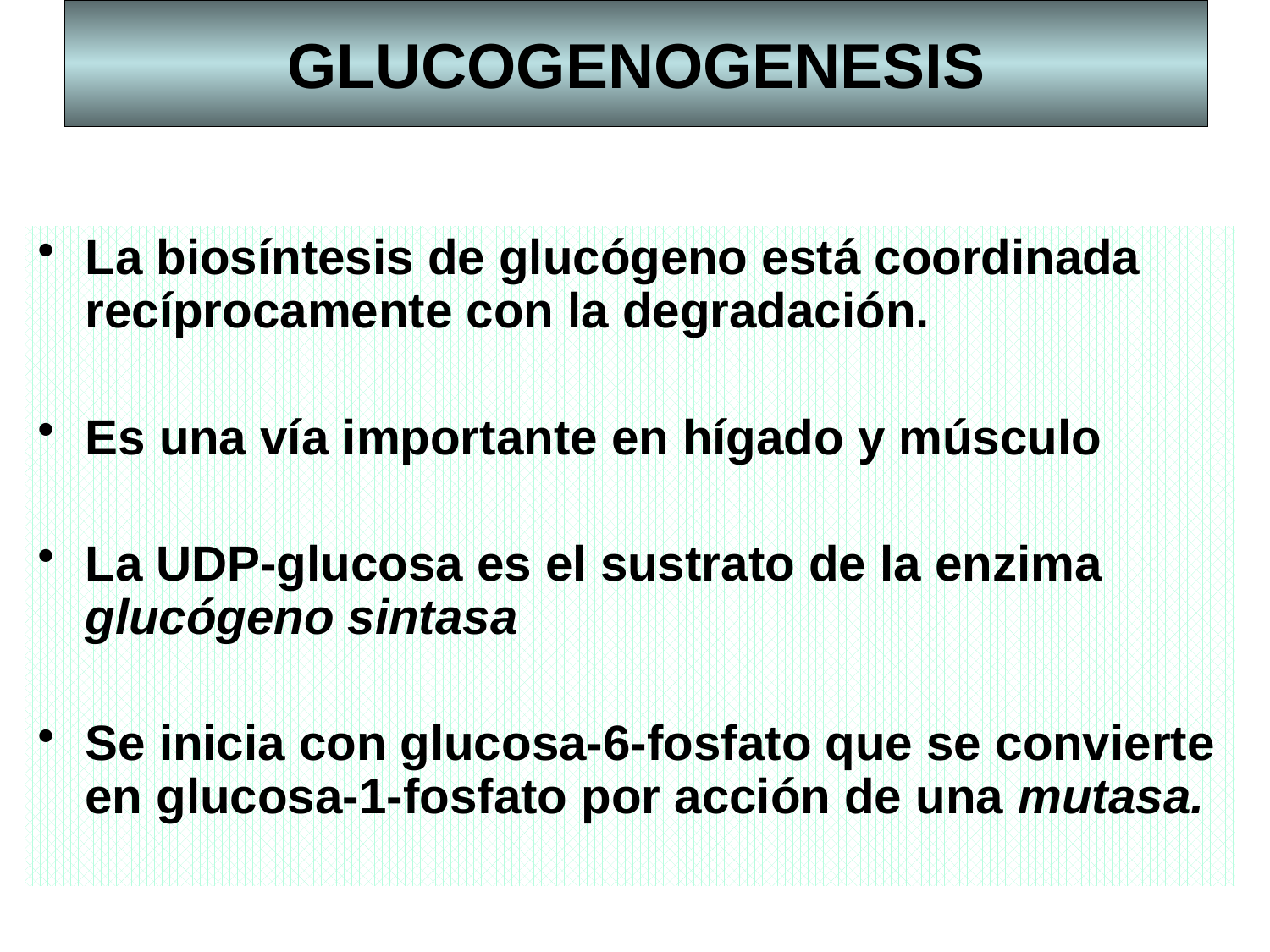

# GLUCOGENOGENESIS
La biosíntesis de glucógeno está coordinada recíprocamente con la degradación.

Es una vía importante en hígado y músculo

La UDP-glucosa es el sustrato de la enzima glucógeno sintasa

Se inicia con glucosa-6-fosfato que se convierte en glucosa-1-fosfato por acción de una mutasa.